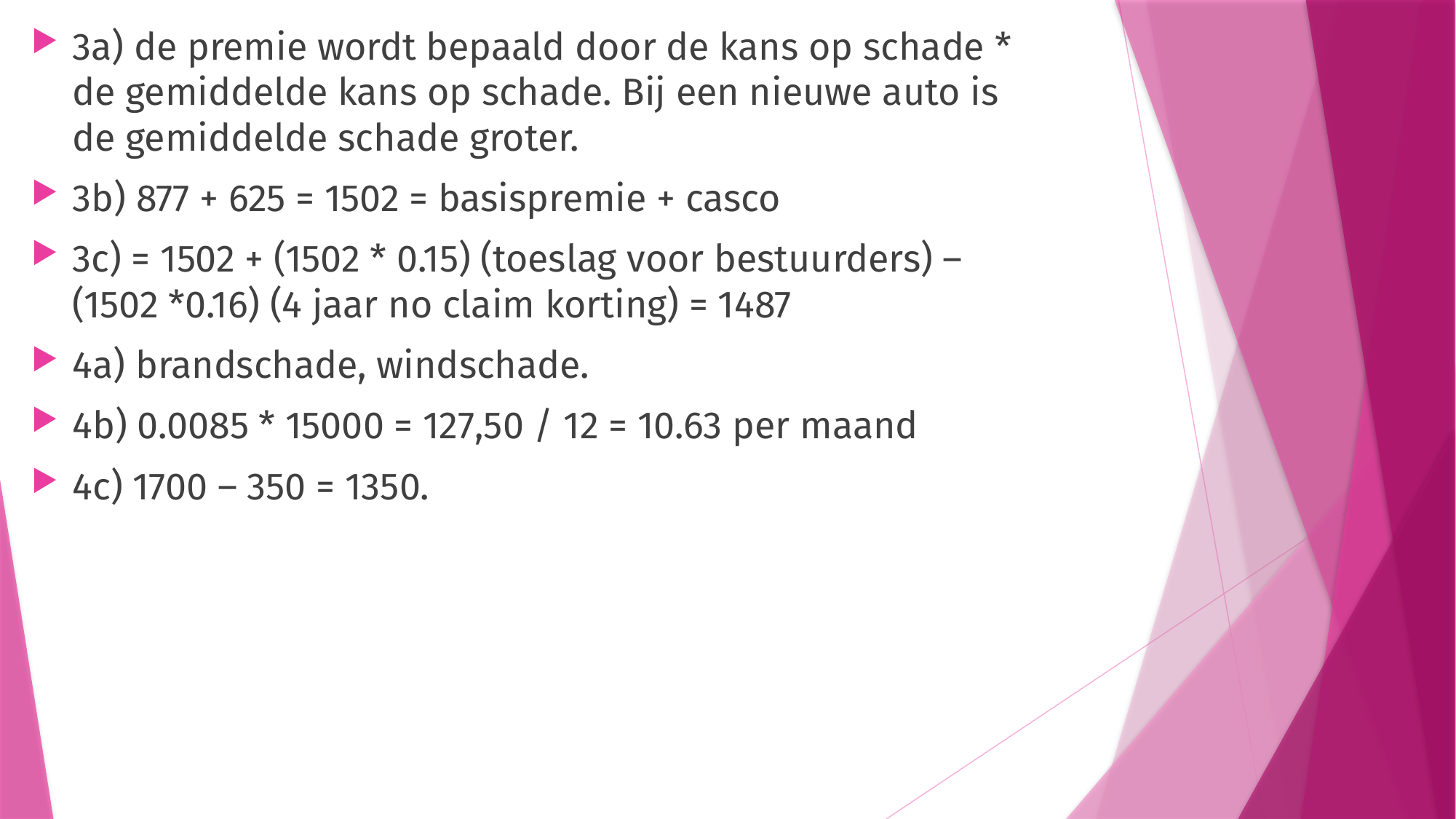

3a) de premie wordt bepaald door de kans op schade * de gemiddelde kans op schade. Bij een nieuwe auto is de gemiddelde schade groter.
3b) 877 + 625 = 1502 = basispremie + casco
3c) = 1502 + (1502 * 0.15) (toeslag voor bestuurders) – (1502 *0.16) (4 jaar no claim korting) = 1487
4a) brandschade, windschade.
4b) 0.0085 * 15000 = 127,50 / 12 = 10.63 per maand
4c) 1700 – 350 = 1350.